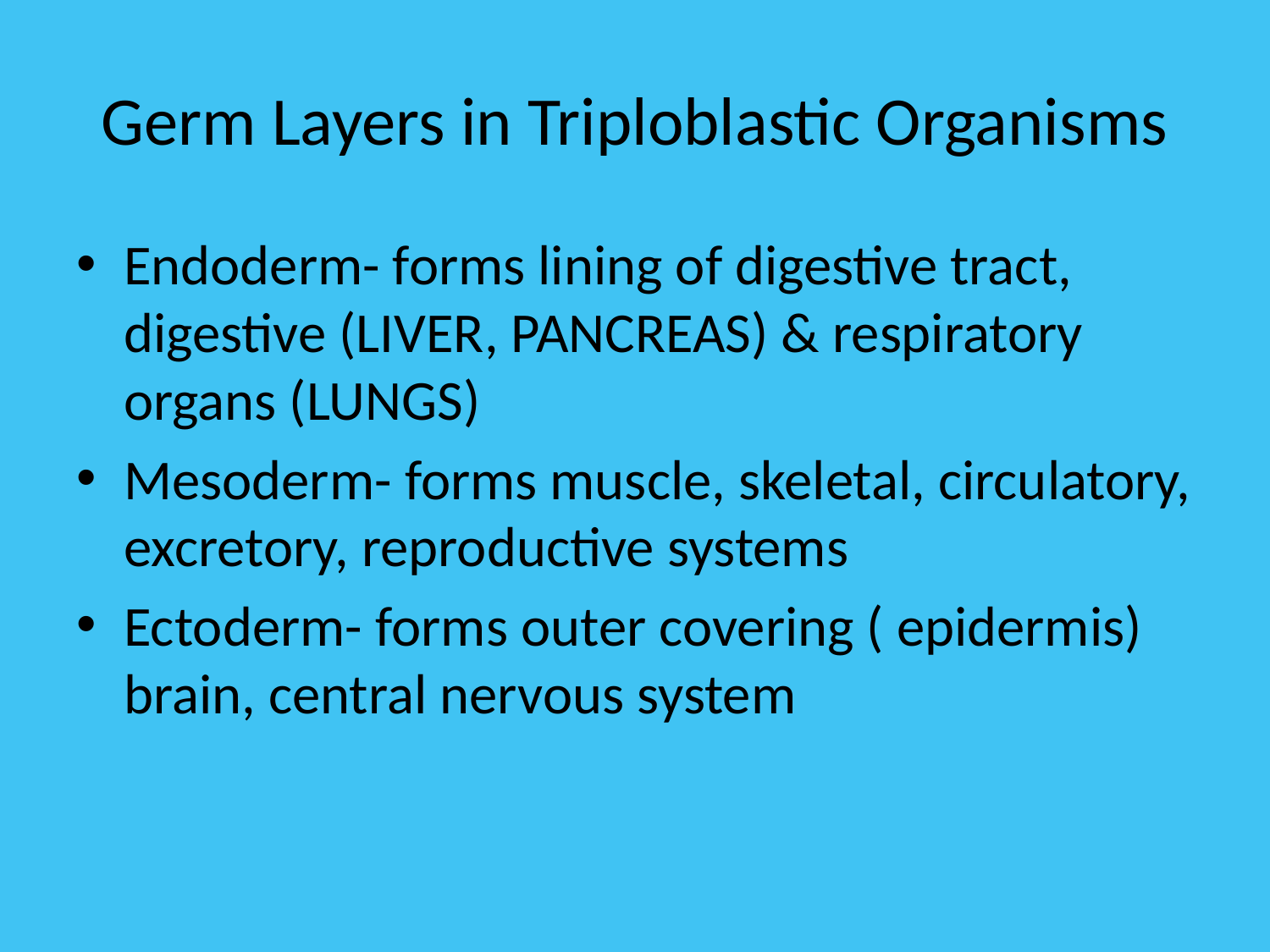

# Germ Layers in Triploblastic Organisms
Endoderm- forms lining of digestive tract, digestive (LIVER, PANCREAS) & respiratory organs (LUNGS)
Mesoderm- forms muscle, skeletal, circulatory, excretory, reproductive systems
Ectoderm- forms outer covering ( epidermis)  brain, central nervous system